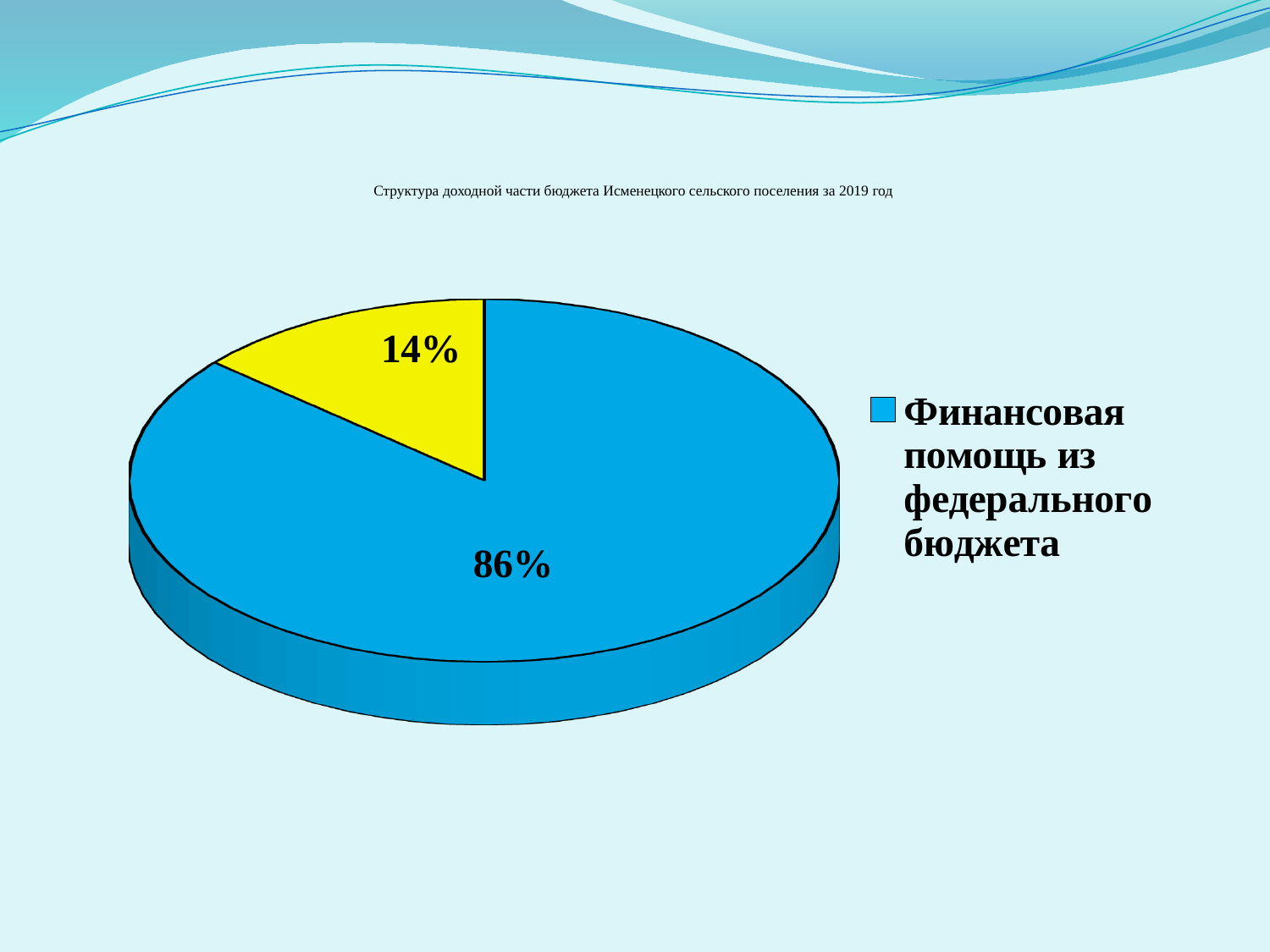

# Структура доходной части бюджета Исменецкого сельского поселения за 2019 год

[unsupported chart]

### Chart

| Category |
|---|